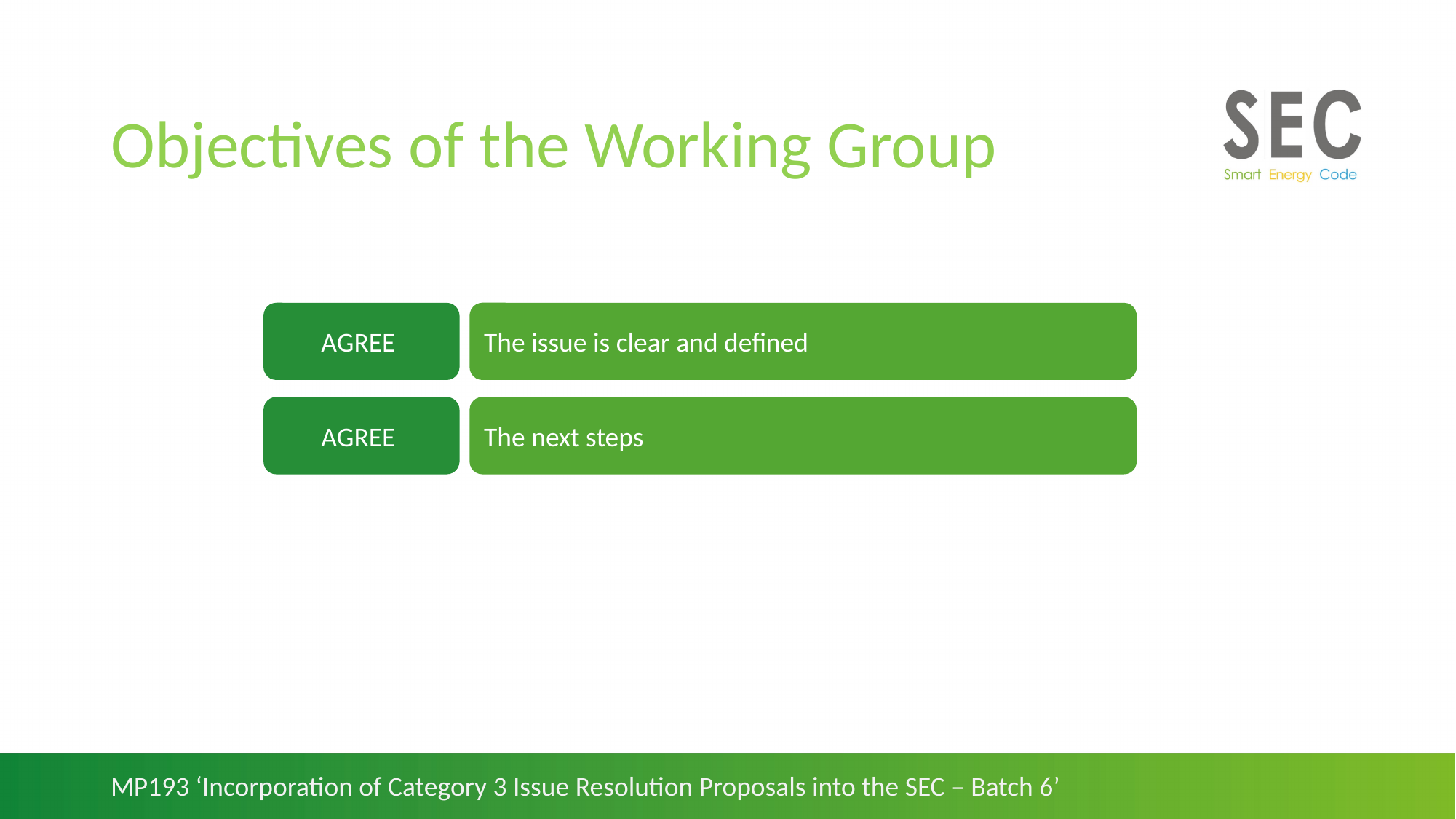

# Objectives of the Working Group
AGREE
The issue is clear and defined
AGREE
The next steps
MP193 ‘Incorporation of Category 3 Issue Resolution Proposals into the SEC – Batch 6’